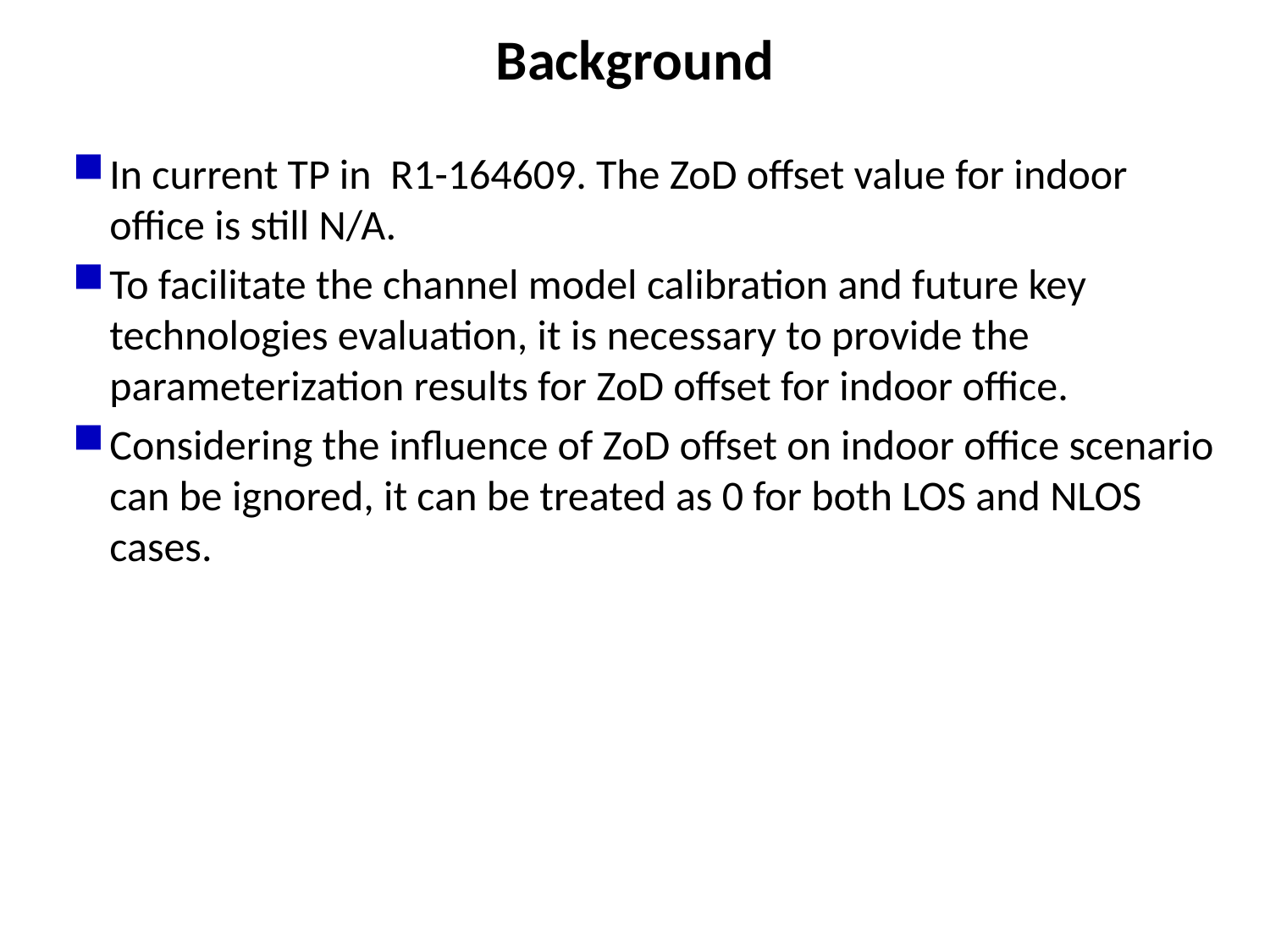

# Background
In current TP in  R1-164609. The ZoD offset value for indoor office is still N/A.
To facilitate the channel model calibration and future key technologies evaluation, it is necessary to provide the parameterization results for ZoD offset for indoor office.
Considering the influence of ZoD offset on indoor office scenario can be ignored, it can be treated as 0 for both LOS and NLOS cases.